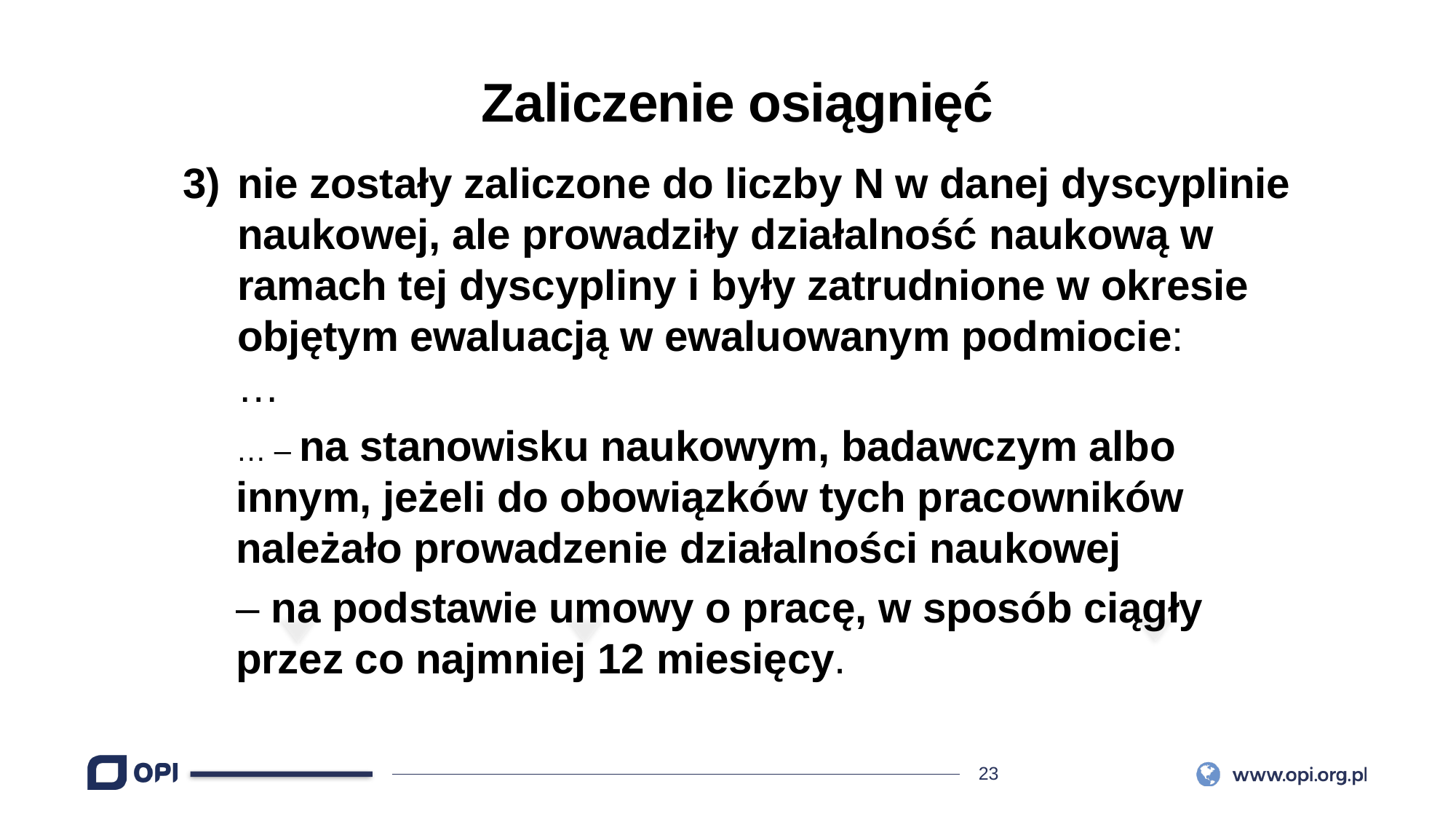

Zaliczenie osiągnięć
nie zostały zaliczone do liczby N w danej dyscyplinie naukowej, ale prowadziły działalność naukową w ramach tej dyscypliny i były zatrudnione w okresie objętym ewaluacją w ewaluowanym podmiocie:
…
… – na stanowisku naukowym, badawczym albo innym, jeżeli do obowiązków tych pracowników należało prowadzenie działalności naukowej
– na podstawie umowy o pracę, w sposób ciągły przez co najmniej 12 miesięcy.
01
02
03

INFOGRAPHIC
INFOGRAPHIC